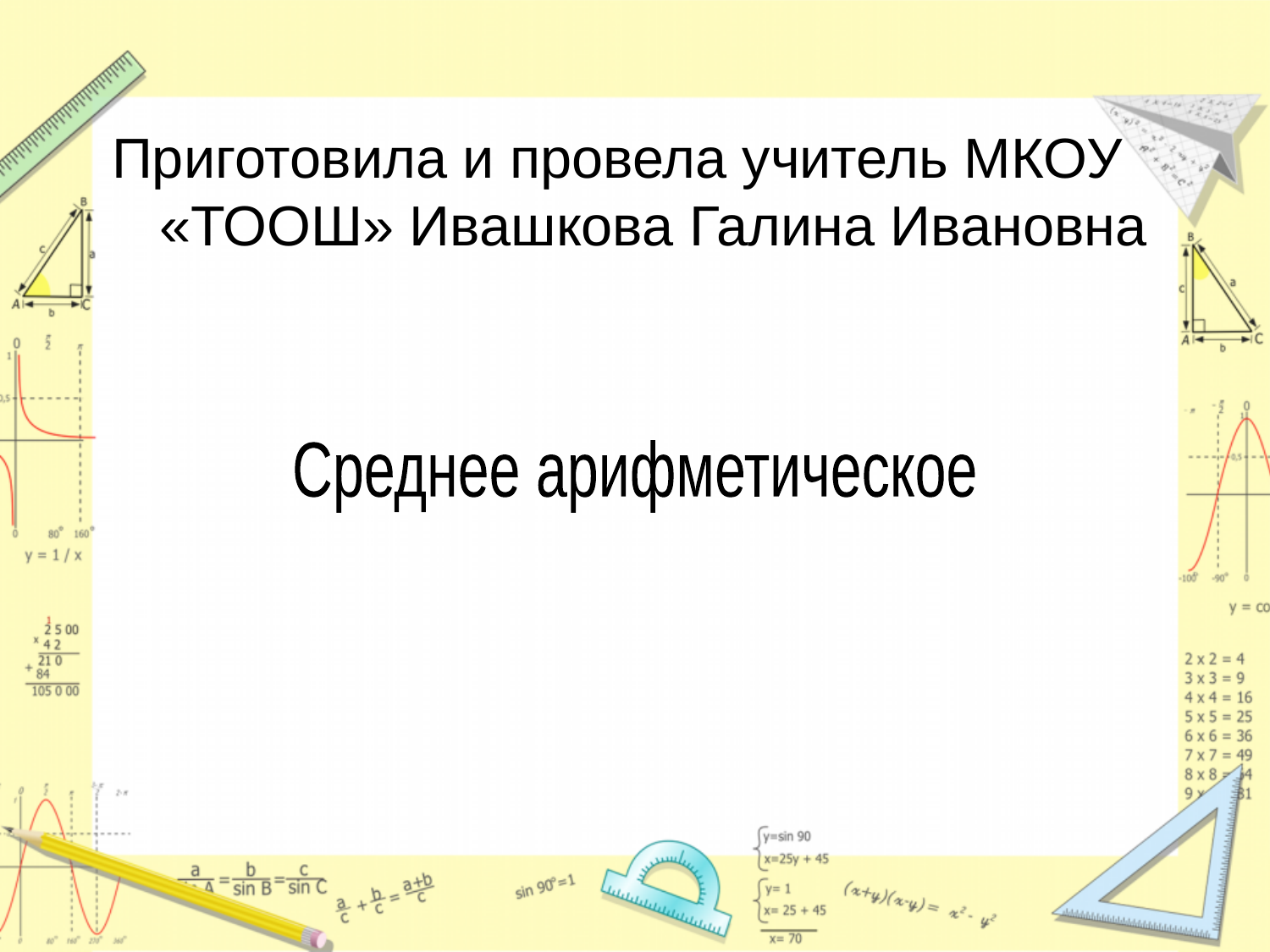

#
Приготовила и провела учитель МКОУ «ТООШ» Ивашкова Галина Ивановна

Среднее арифметическое